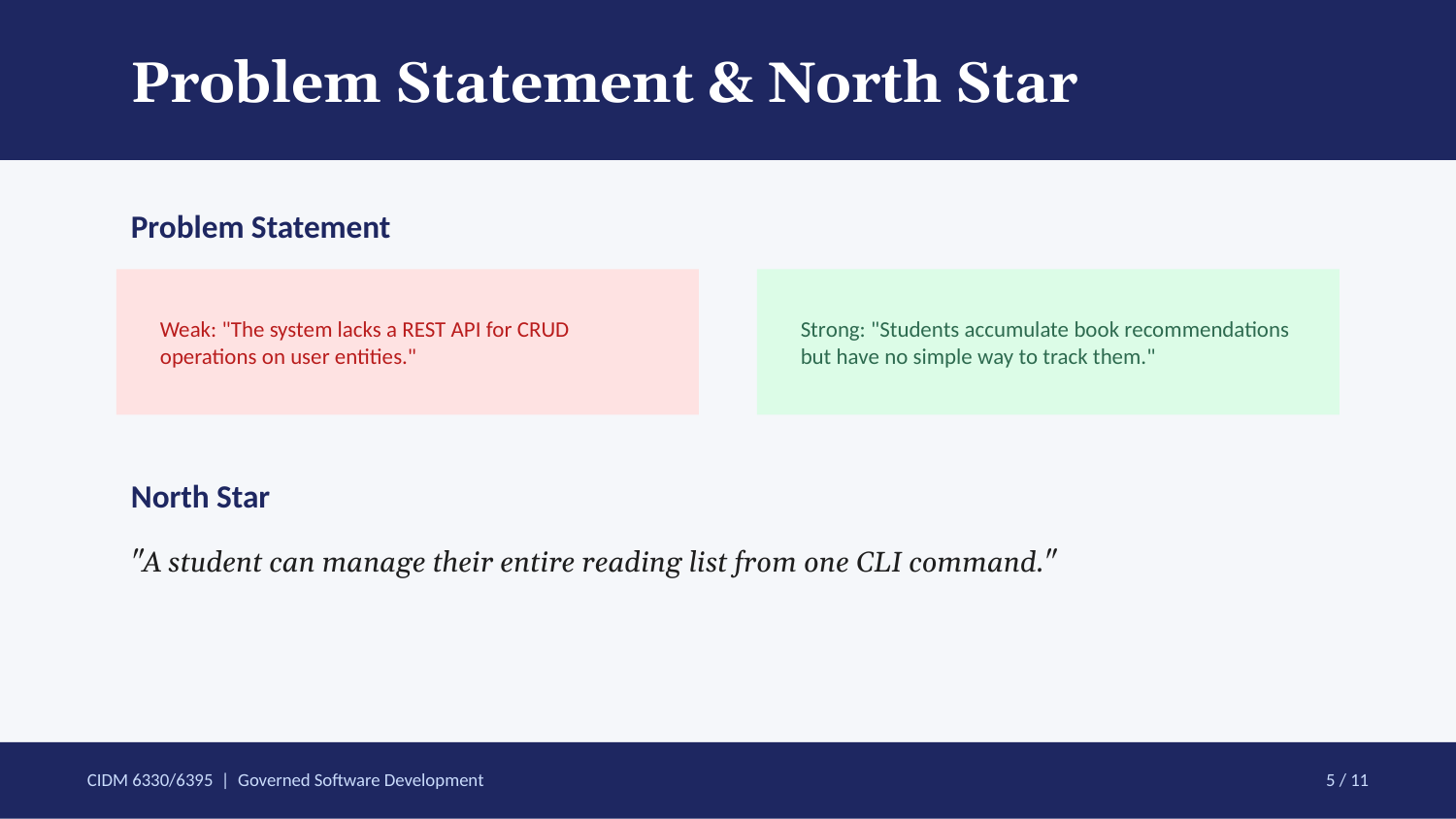

Problem Statement & North Star
Problem Statement

Weak: "The system lacks a REST API for CRUD operations on user entities."
Strong: "Students accumulate book recommendations but have no simple way to track them."
North Star
"A student can manage their entire reading list from one CLI command."

CIDM 6330/6395  |  Governed Software Development
5 / 11